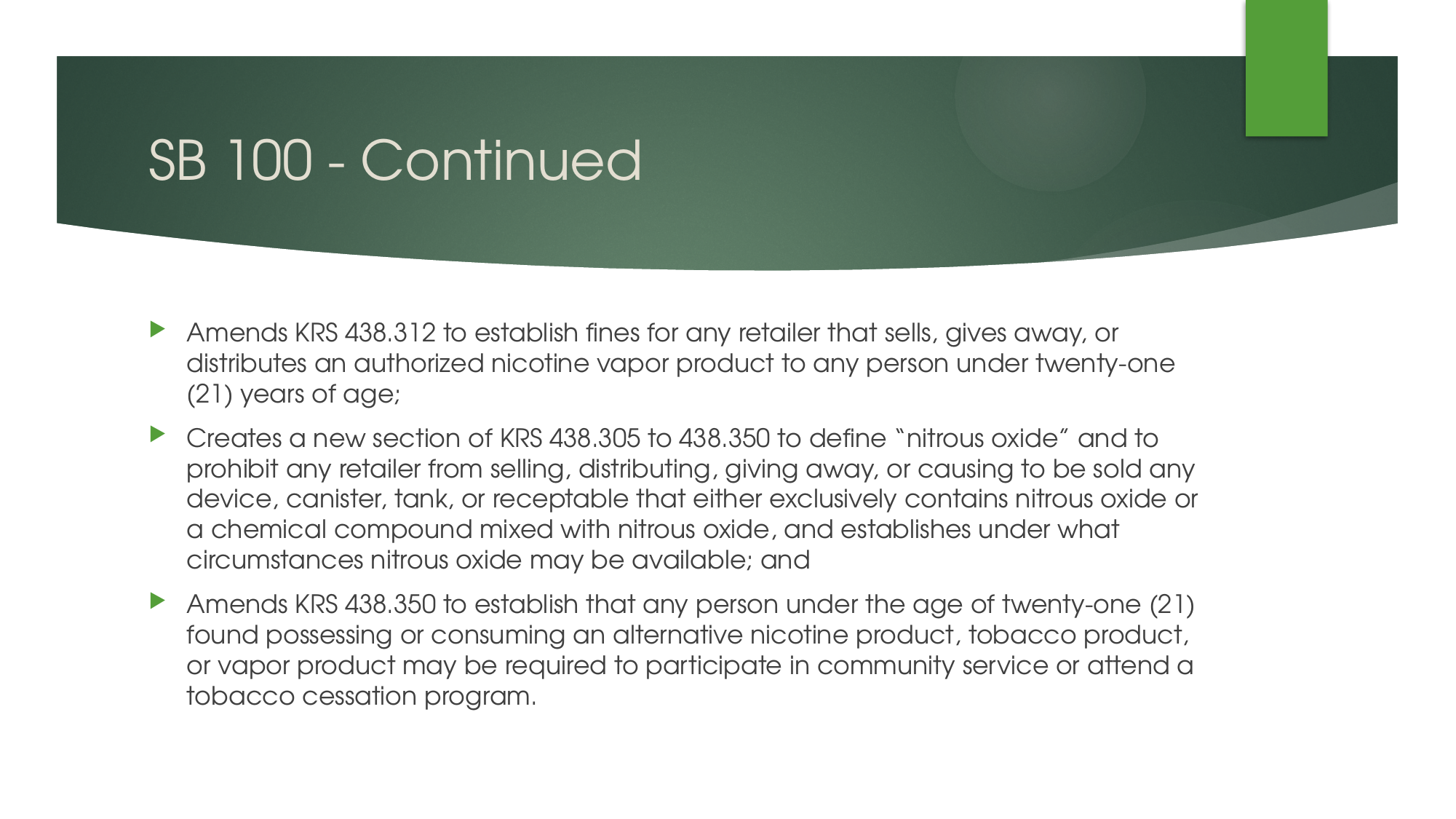

# SB 100 - Continued
Amends KRS 438.312 to establish fines for any retailer that sells, gives away, or distributes an authorized nicotine vapor product to any person under twenty-one (21) years of age;
Creates a new section of KRS 438.305 to 438.350 to define “nitrous oxide” and to prohibit any retailer from selling, distributing, giving away, or causing to be sold any device, canister, tank, or receptable that either exclusively contains nitrous oxide or a chemical compound mixed with nitrous oxide, and establishes under what circumstances nitrous oxide may be available; and
Amends KRS 438.350 to establish that any person under the age of twenty-one (21) found possessing or consuming an alternative nicotine product, tobacco product, or vapor product may be required to participate in community service or attend a tobacco cessation program.